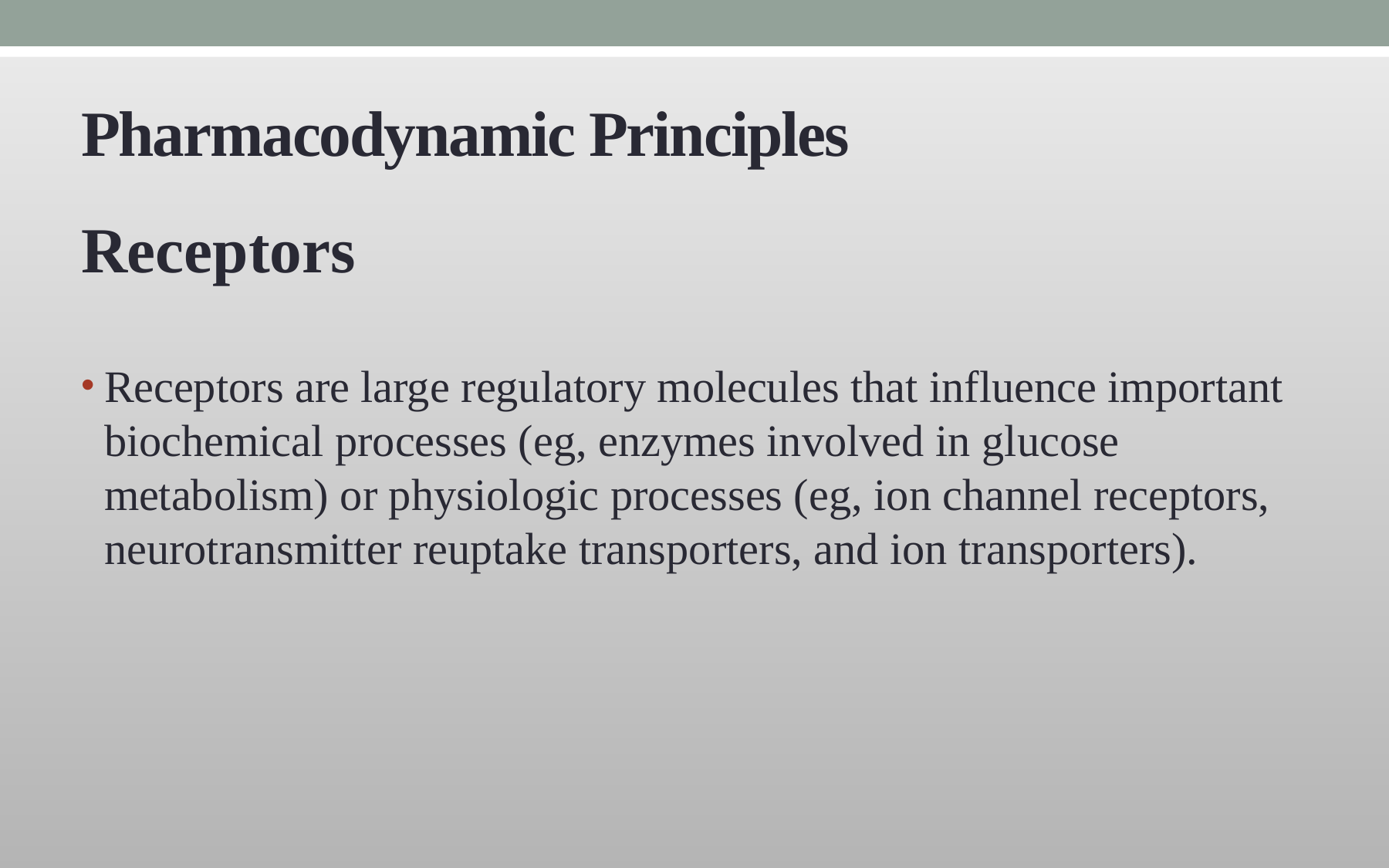

# Pharmacodynamic Principles
Receptors

Receptors are large regulatory molecules that influence important biochemical processes (eg, enzymes involved in glucose metabolism) or physiologic processes (eg, ion channel receptors, neurotransmitter reuptake transporters, and ion transporters).